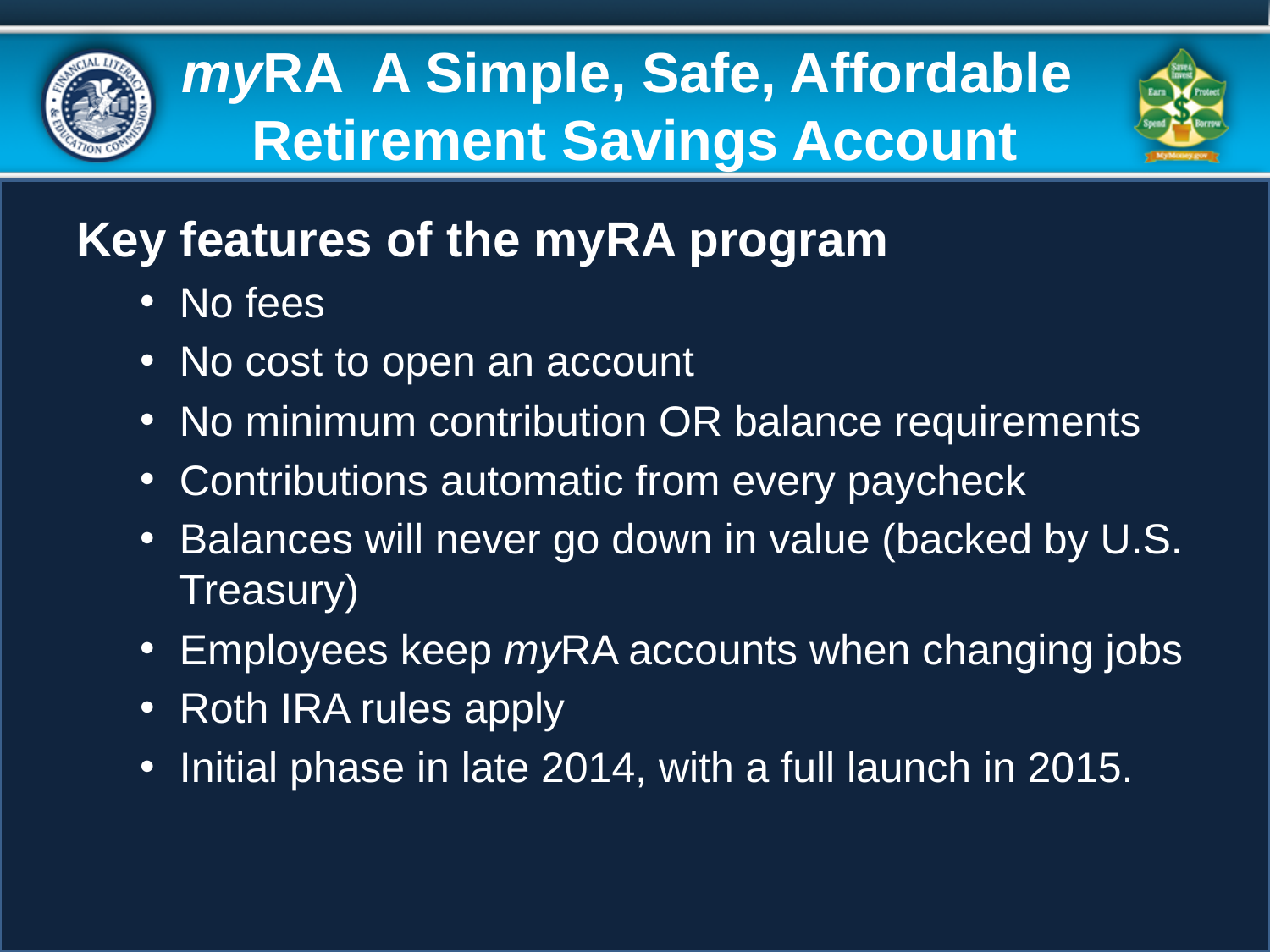

# myRA  A Simple, Safe, Affordable Retirement Savings Account

Key features of the myRA program
No fees
No cost to open an account
No minimum contribution OR balance requirements
Contributions automatic from every paycheck
Balances will never go down in value (backed by U.S. Treasury)
Employees keep myRA accounts when changing jobs
Roth IRA rules apply
Initial phase in late 2014, with a full launch in 2015.